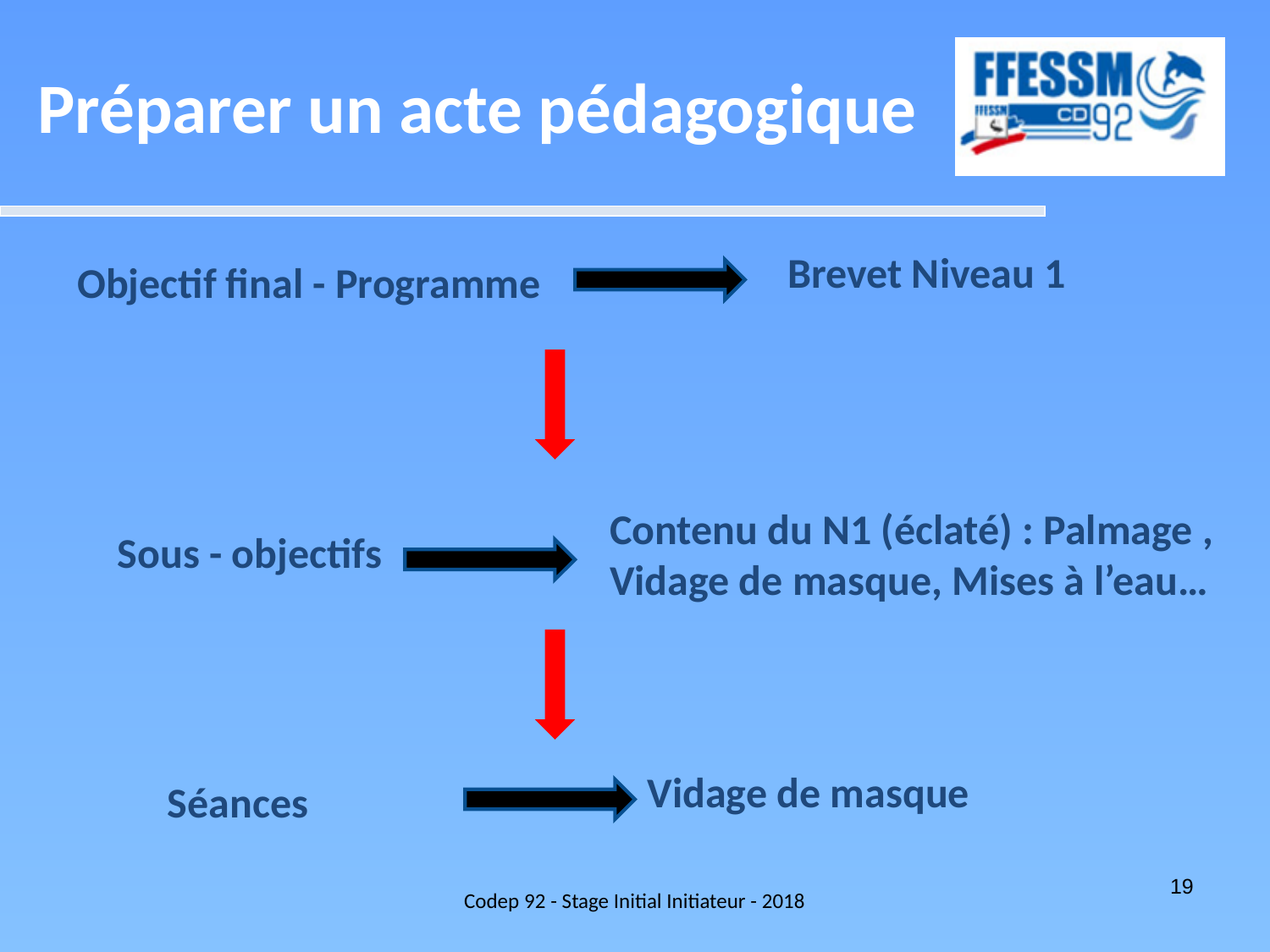

Préparer un acte pédagogique
Brevet Niveau 1
Objectif final - Programme

Contenu du N1 (éclaté) : Palmage , Vidage de masque, Mises à l’eau…
Sous - objectifs

Vidage de masque
Séances

Codep 92 - Stage Initial Initiateur - 2018
19